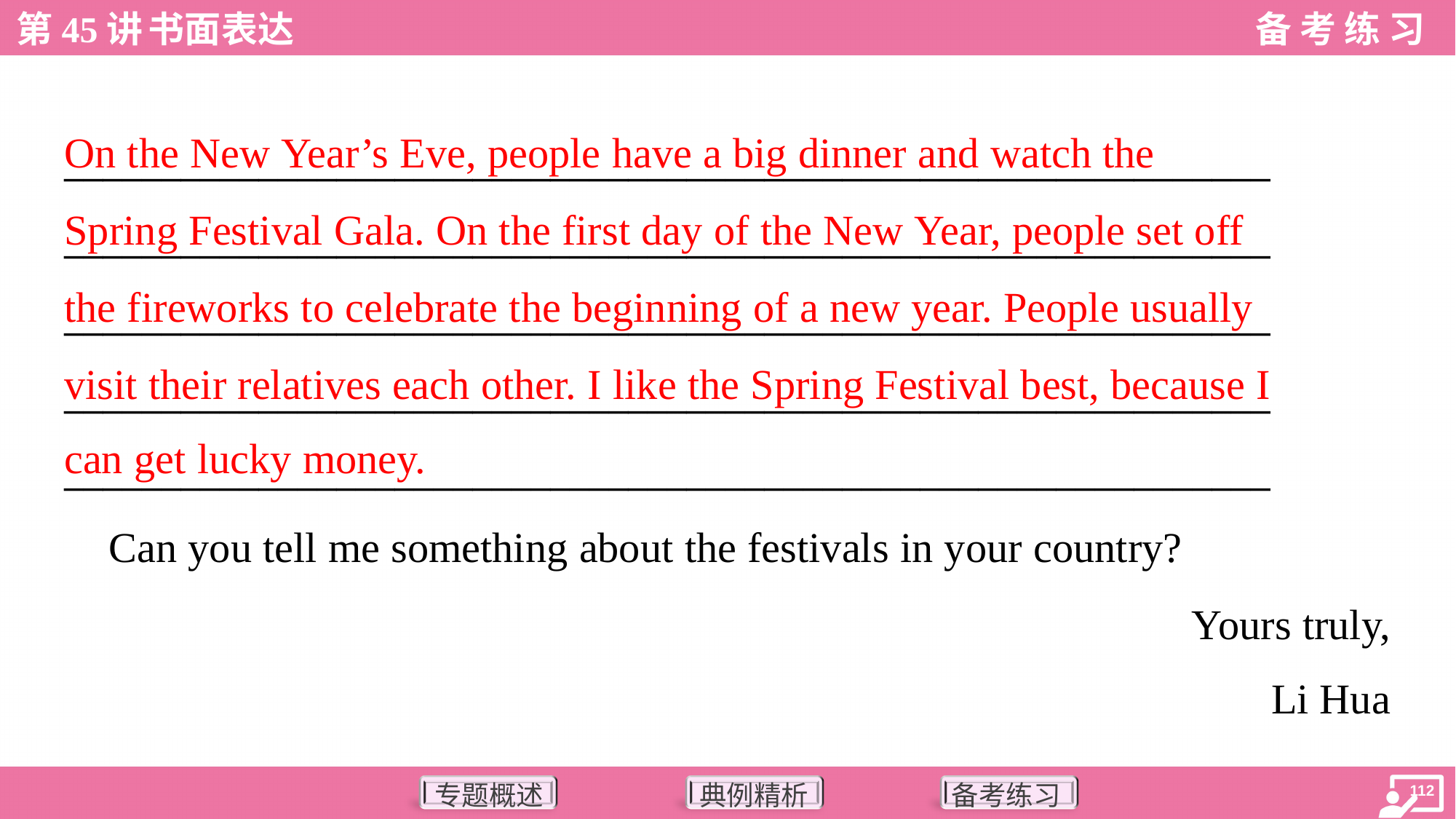

On the New Year’s Eve, people have a big dinner and watch the
Spring Festival Gala. On the first day of the New Year, people set off
the fireworks to celebrate the beginning of a new year. People usually
visit their relatives each other. I like the Spring Festival best, because I
can get lucky money.
______________________________________________________________
______________________________________________________________
______________________________________________________________
______________________________________________________________
______________________________________________________________
    Can you tell me something about the festivals in your country?
    Yours truly,
    Li Hua